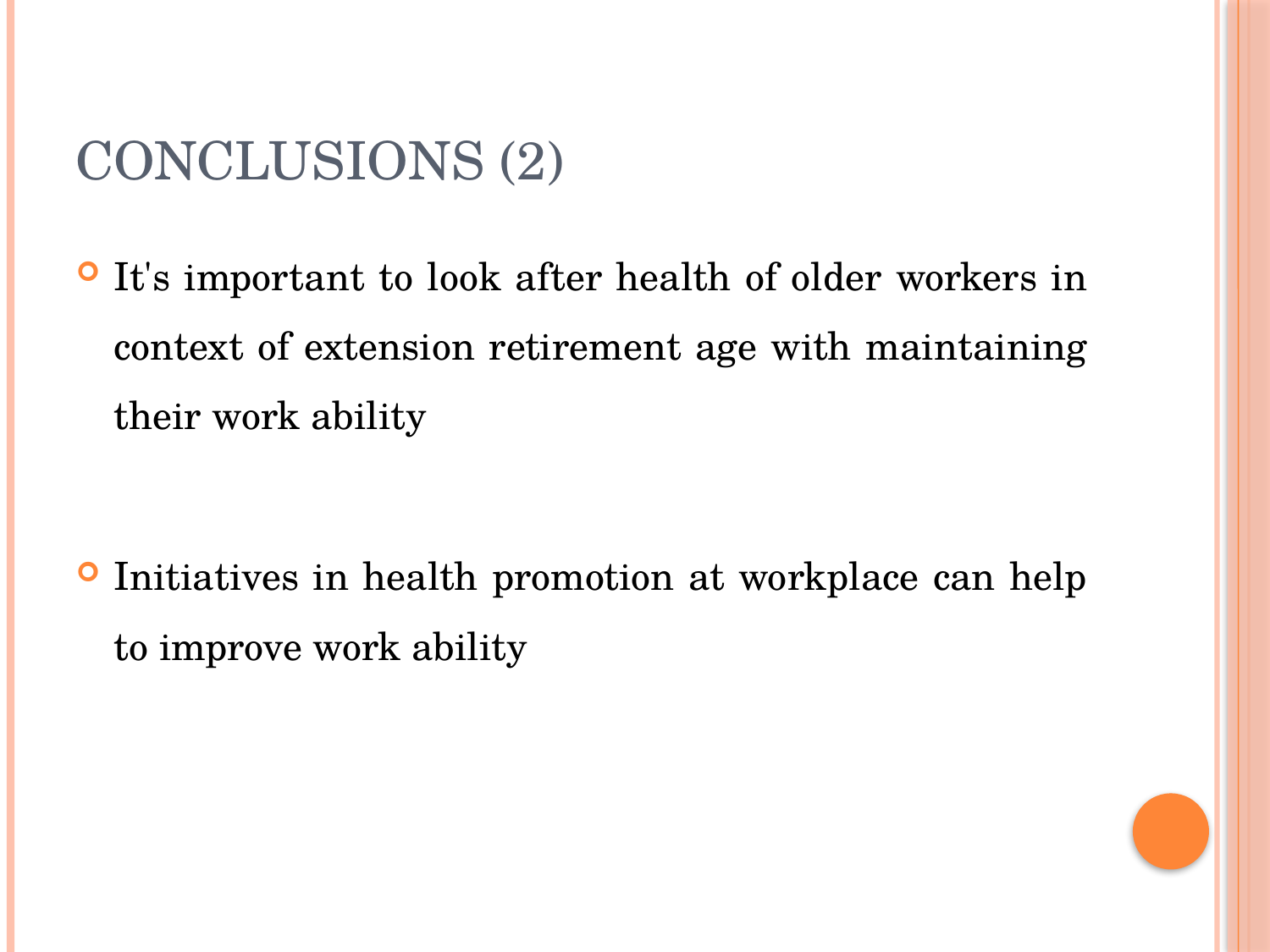

# Conclusions (2)
It's important to look after health of older workers in context of extension retirement age with maintaining their work ability

Initiatives in health promotion at workplace can help to improve work ability